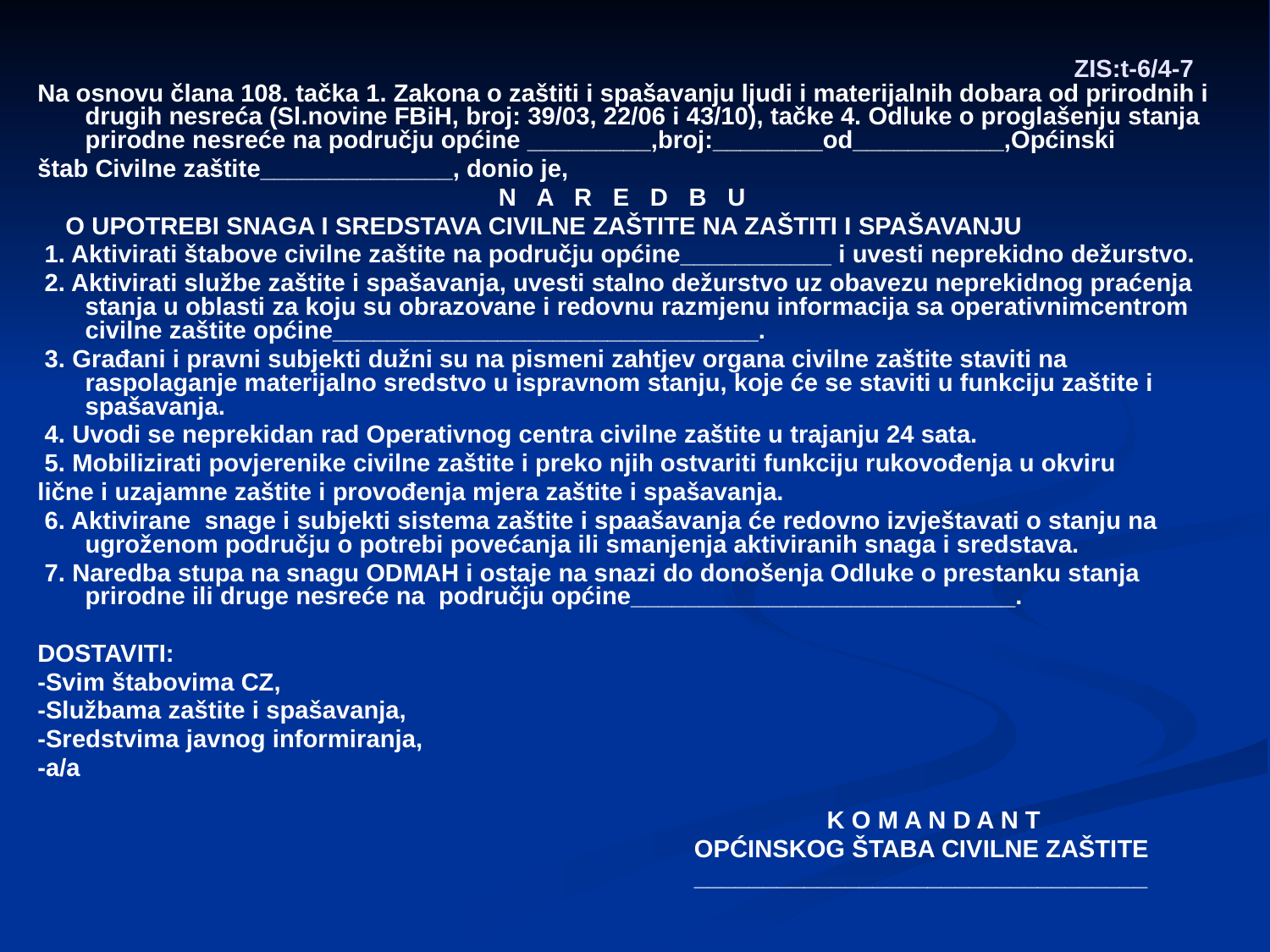

# ZIS:t-6/4-7
Na osnovu člana 108. tačka 1. Zakona o zaštiti i spašavanju ljudi i materijalnih dobara od prirodnih i drugih nesreća (Sl.novine FBiH, broj: 39/03, 22/06 i 43/10), tačke 4. Odluke o proglašenju stanja prirodne nesreće na području općine _________,broj:________od___________,Općinski
štab Civilne zaštite______________, donio je,
                                                                  N   A   R   E   D   B   U
    O UPOTREBI SNAGA I SREDSTAVA CIVILNE ZAŠTITE NA ZAŠTITI I SPAŠAVANJU
 1. Aktivirati štabove civilne zaštite na području općine___________ i uvesti neprekidno dežurstvo.
 2. Aktivirati službe zaštite i spašavanja, uvesti stalno dežurstvo uz obavezu neprekidnog praćenja stanja u oblasti za koju su obrazovane i redovnu razmjenu informacija sa operativnimcentrom civilne zaštite općine_______________________________.
 3. Građani i pravni subjekti dužni su na pismeni zahtjev organa civilne zaštite staviti na raspolaganje materijalno sredstvo u ispravnom stanju, koje će se staviti u funkciju zaštite i spašavanja.
 4. Uvodi se neprekidan rad Operativnog centra civilne zaštite u trajanju 24 sata.
 5. Mobilizirati povjerenike civilne zaštite i preko njih ostvariti funkciju rukovođenja u okviru
lične i uzajamne zaštite i provođenja mjera zaštite i spašavanja.
 6. Aktivirane  snage i subjekti sistema zaštite i spaašavanja će redovno izvještavati o stanju na ugroženom području o potrebi povećanja ili smanjenja aktiviranih snaga i sredstava.
 7. Naredba stupa na snagu ODMAH i ostaje na snazi do donošenja Odluke o prestanku stanja prirodne ili druge nesreće na  području općine____________________________.

DOSTAVITI:
-Svim štabovima CZ,
-Službama zaštite i spašavanja,
-Sredstvima javnog informiranja,
-a/a
                                                                                                                 K O M A N D A N T
                                                                                              OPĆINSKOG ŠTABA CIVILNE ZAŠTITE
                                                                                              _________________________________